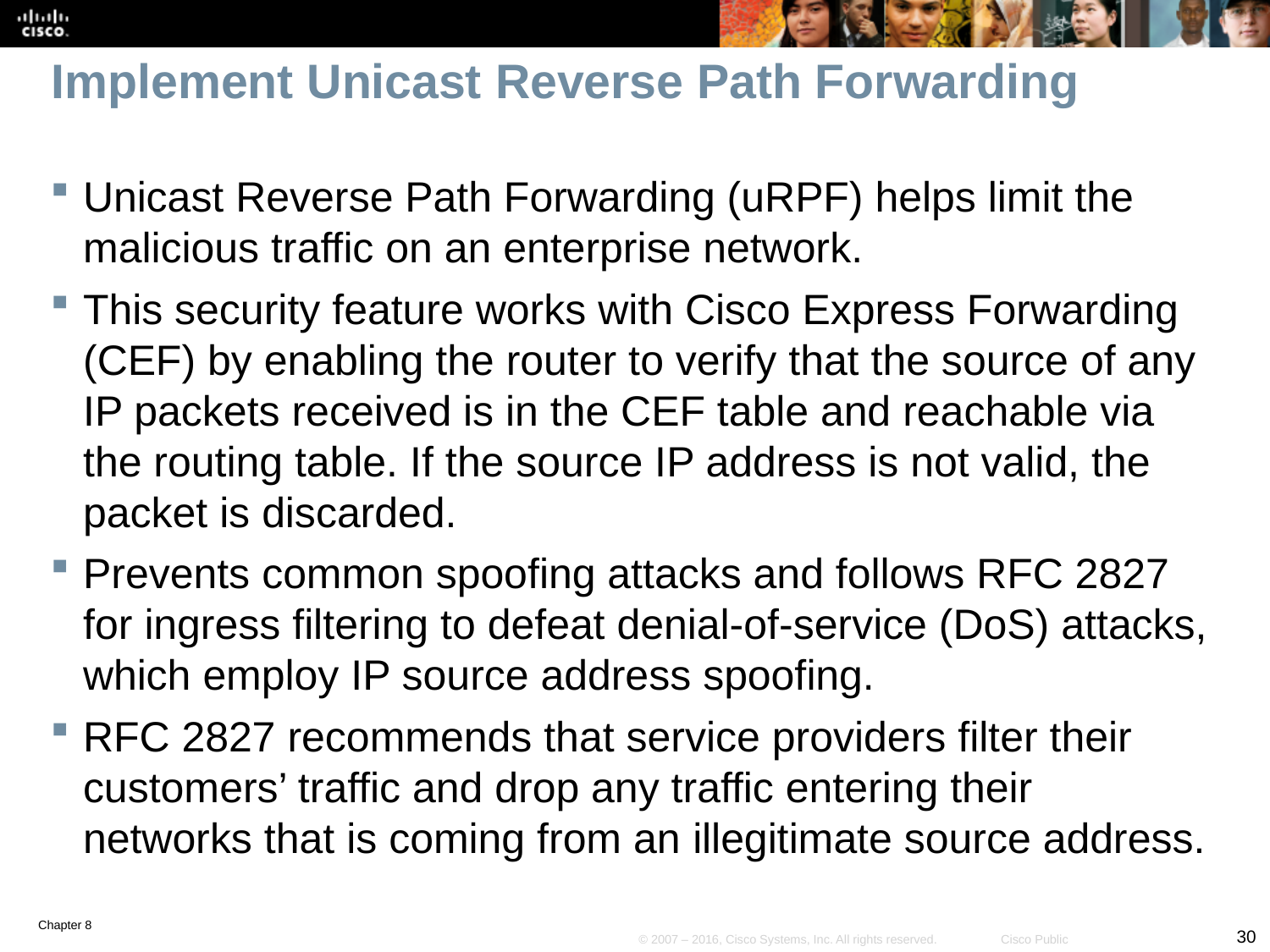

# Implement Unicast Reverse Path Forwarding
Unicast Reverse Path Forwarding (uRPF) helps limit the malicious traffic on an enterprise network.
This security feature works with Cisco Express Forwarding (CEF) by enabling the router to verify that the source of any IP packets received is in the CEF table and reachable via the routing table. If the source IP address is not valid, the packet is discarded.
Prevents common spoofing attacks and follows RFC 2827 for ingress filtering to defeat denial-of-service (DoS) attacks, which employ IP source address spoofing.
RFC 2827 recommends that service providers filter their customers’ traffic and drop any traffic entering their networks that is coming from an illegitimate source address.